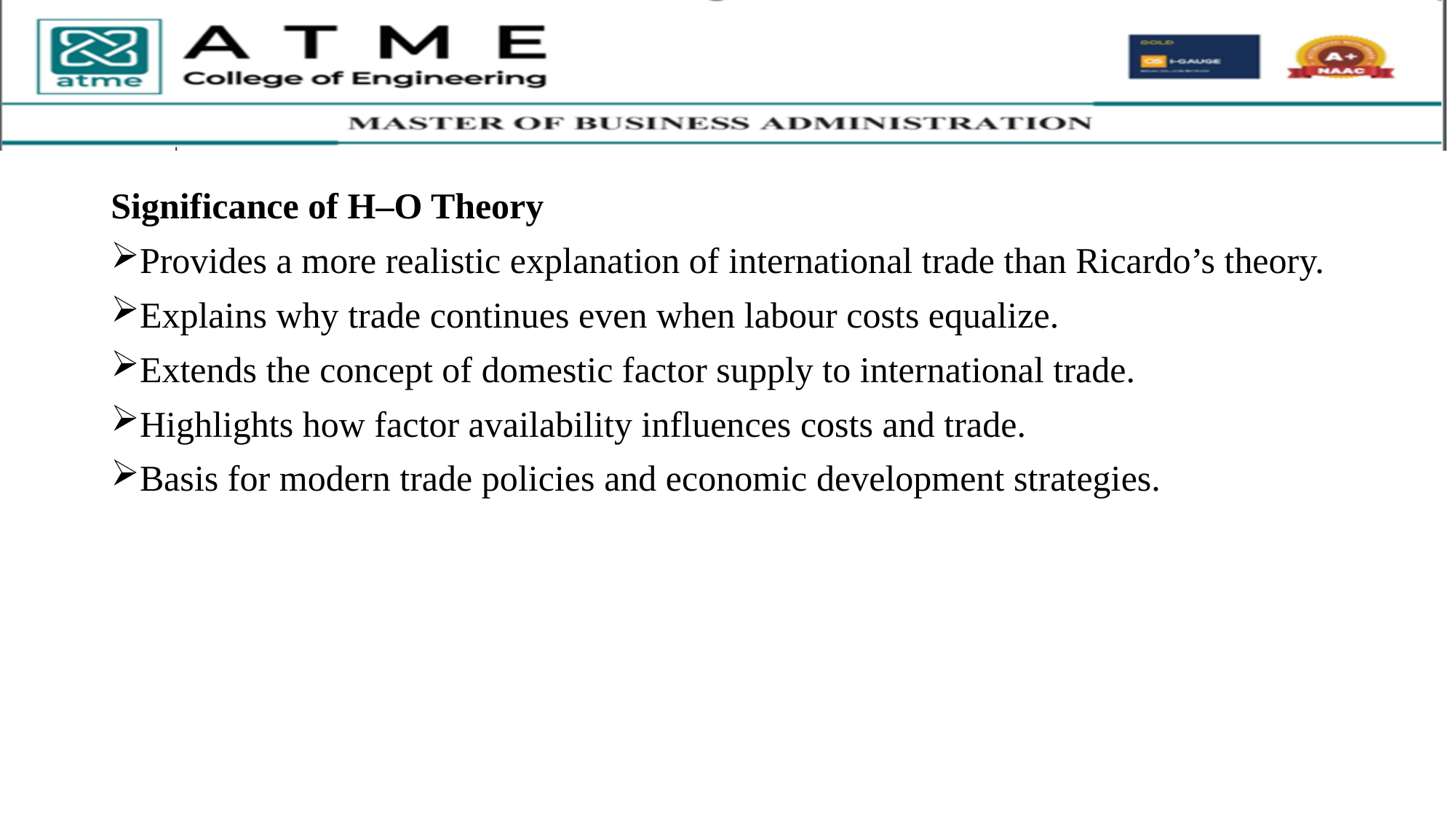

Significance of H–O Theory
Provides a more realistic explanation of international trade than Ricardo’s theory.
Explains why trade continues even when labour costs equalize.
Extends the concept of domestic factor supply to international trade.
Highlights how factor availability influences costs and trade.
Basis for modern trade policies and economic development strategies.